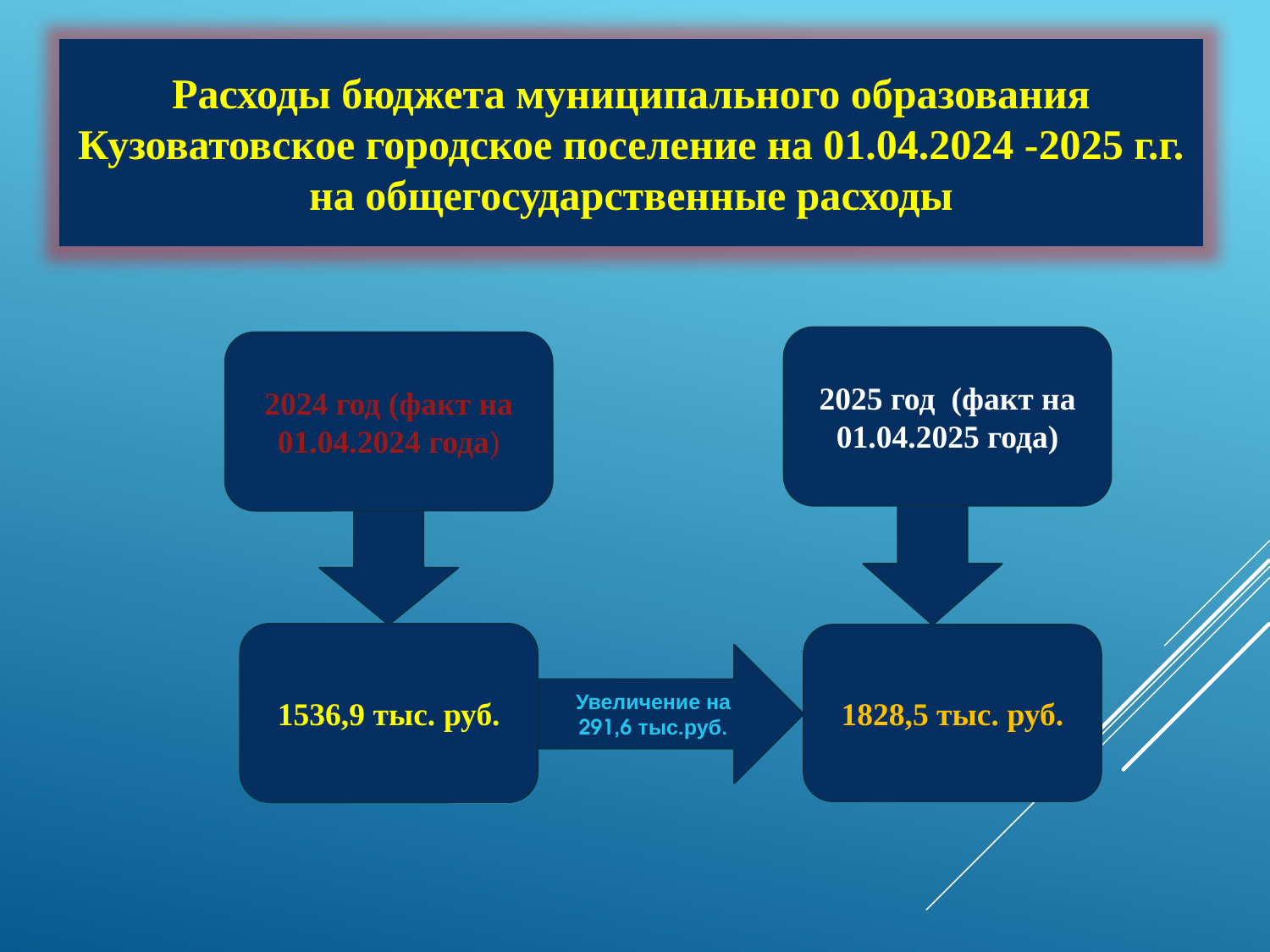

Расходы бюджета муниципального образования Кузоватовское городское поселение на 01.04.2024 -2025 г.г. на общегосударственные расходы
2025 год  (факт на 01.04.2025 года)
2024 год (факт на 01.04.2024 года)

1536,9 тыс. руб.
1828,5 тыс. руб.
Увеличение на 291,6 тыс.руб.